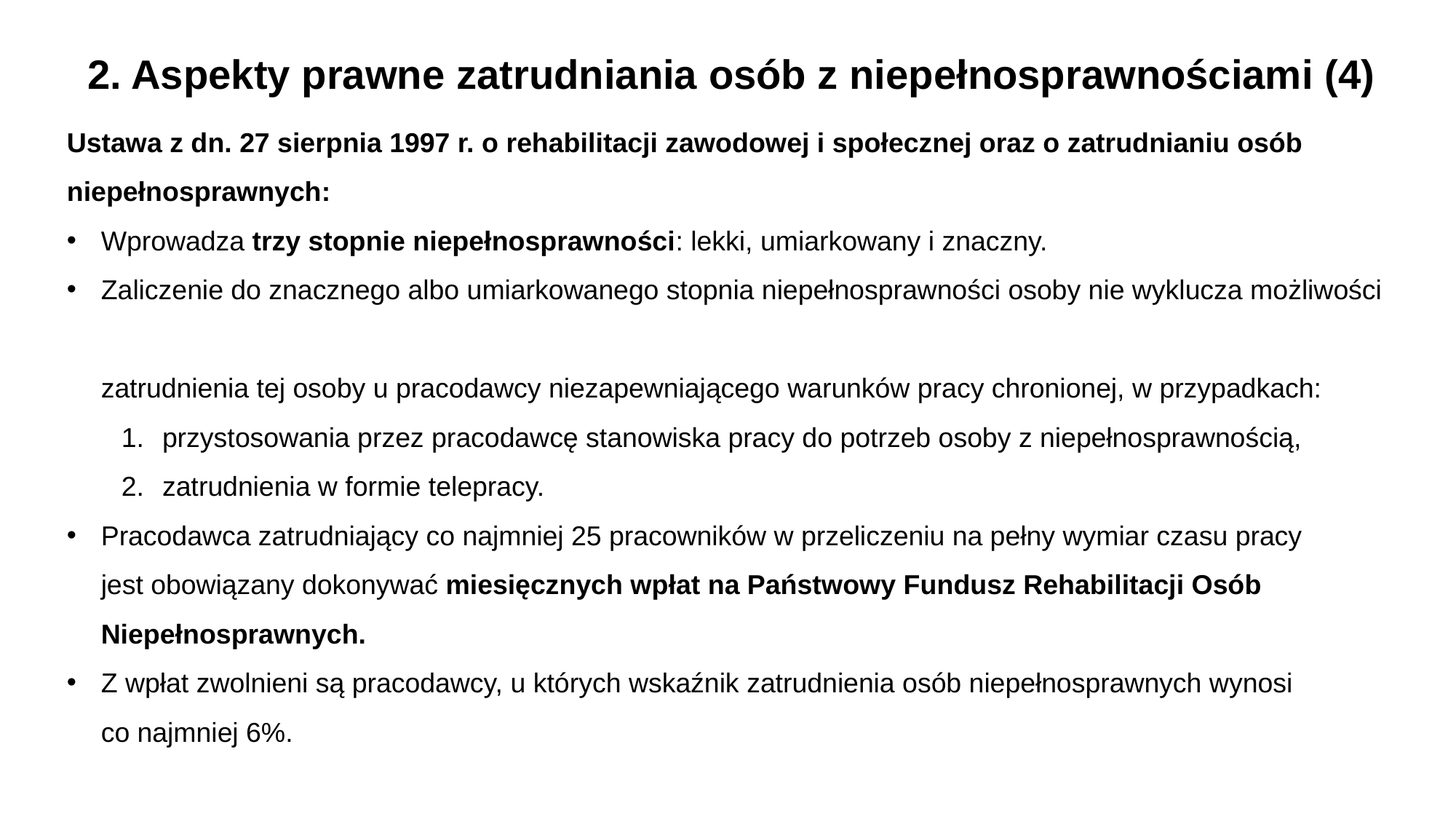

2. Aspekty prawne zatrudniania osób z niepełnosprawnościami (4)
Ustawa z dn. 27 sierpnia 1997 r. o rehabilitacji zawodowej i społecznej oraz o zatrudnianiu osób niepełnosprawnych:
Wprowadza trzy stopnie niepełnosprawności: lekki, umiarkowany i znaczny.
Zaliczenie do znacznego albo umiarkowanego stopnia niepełnosprawności osoby nie wyklucza możliwości
zatrudnienia tej osoby u pracodawcy niezapewniającego warunków pracy chronionej, w przypadkach:
przystosowania przez pracodawcę stanowiska pracy do potrzeb osoby z niepełnosprawnością,
zatrudnienia w formie telepracy.
Pracodawca zatrudniający co najmniej 25 pracowników w przeliczeniu na pełny wymiar czasu pracy
jest obowiązany dokonywać miesięcznych wpłat na Państwowy Fundusz Rehabilitacji Osób
Niepełnosprawnych.
Z wpłat zwolnieni są pracodawcy, u których wskaźnik zatrudnienia osób niepełnosprawnych wynosi
co najmniej 6%.